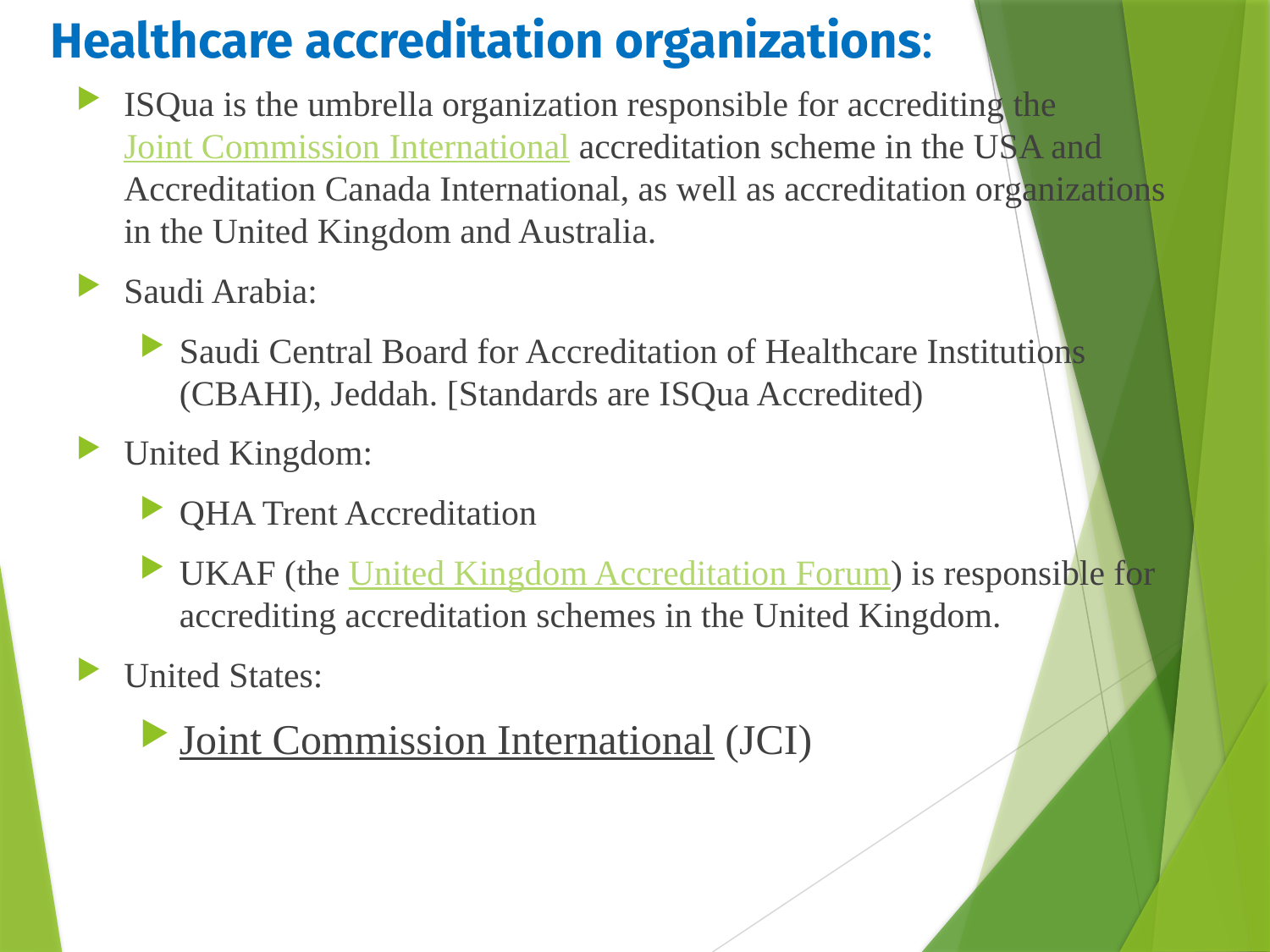

Healthcare accreditation organizations:
ISQua is the umbrella organization responsible for accrediting the Joint Commission International accreditation scheme in the USA and Accreditation Canada International, as well as accreditation organizations in the United Kingdom and Australia.
Saudi Arabia:
Saudi Central Board for Accreditation of Healthcare Institutions (CBAHI), Jeddah. [Standards are ISQua Accredited)
United Kingdom:
QHA Trent Accreditation
UKAF (the United Kingdom Accreditation Forum) is responsible for accrediting accreditation schemes in the United Kingdom.
United States:
Joint Commission International (JCI)